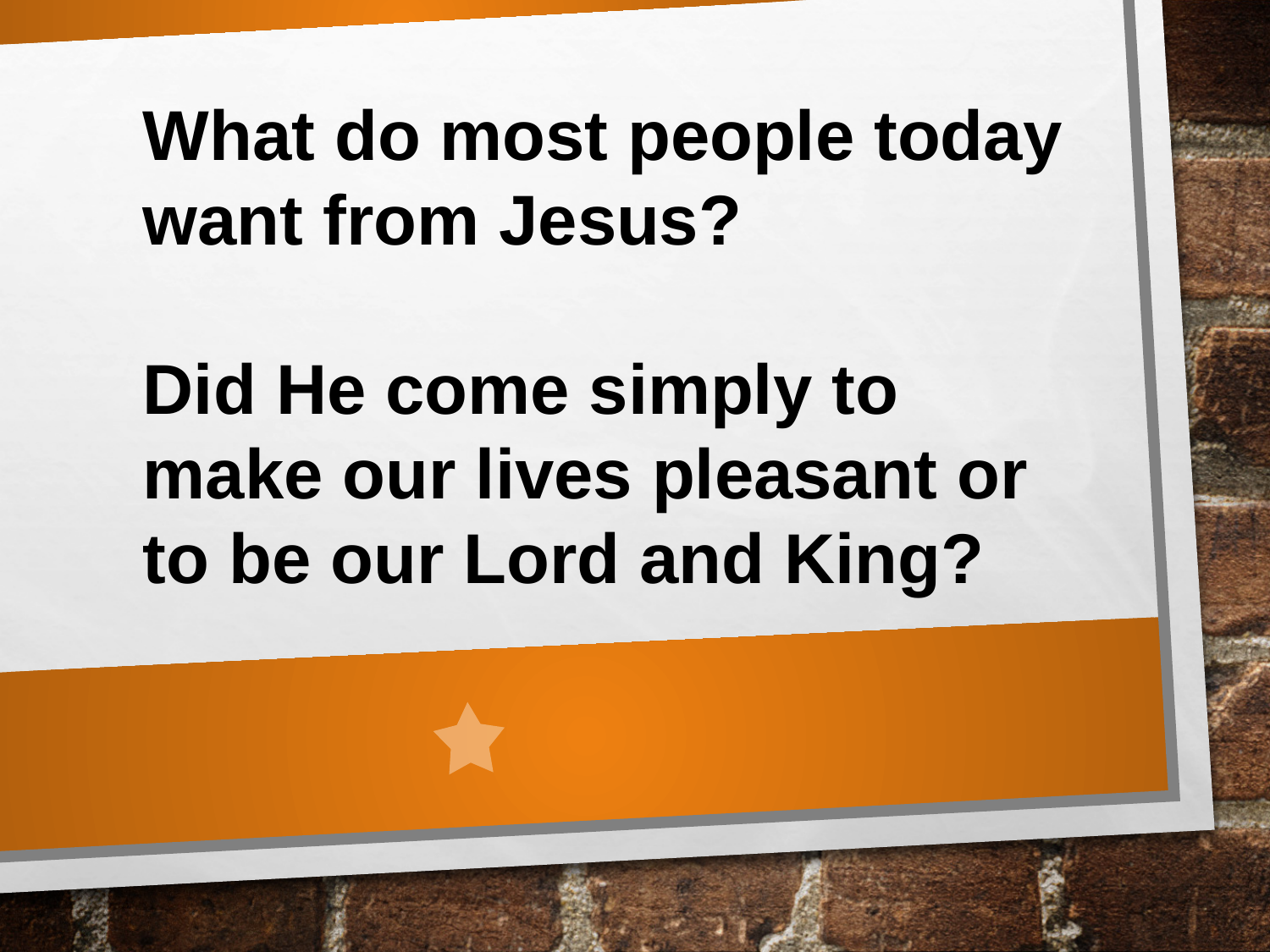

What do most people today want from Jesus?

Did He come simply to make our lives pleasant or to be our Lord and King?